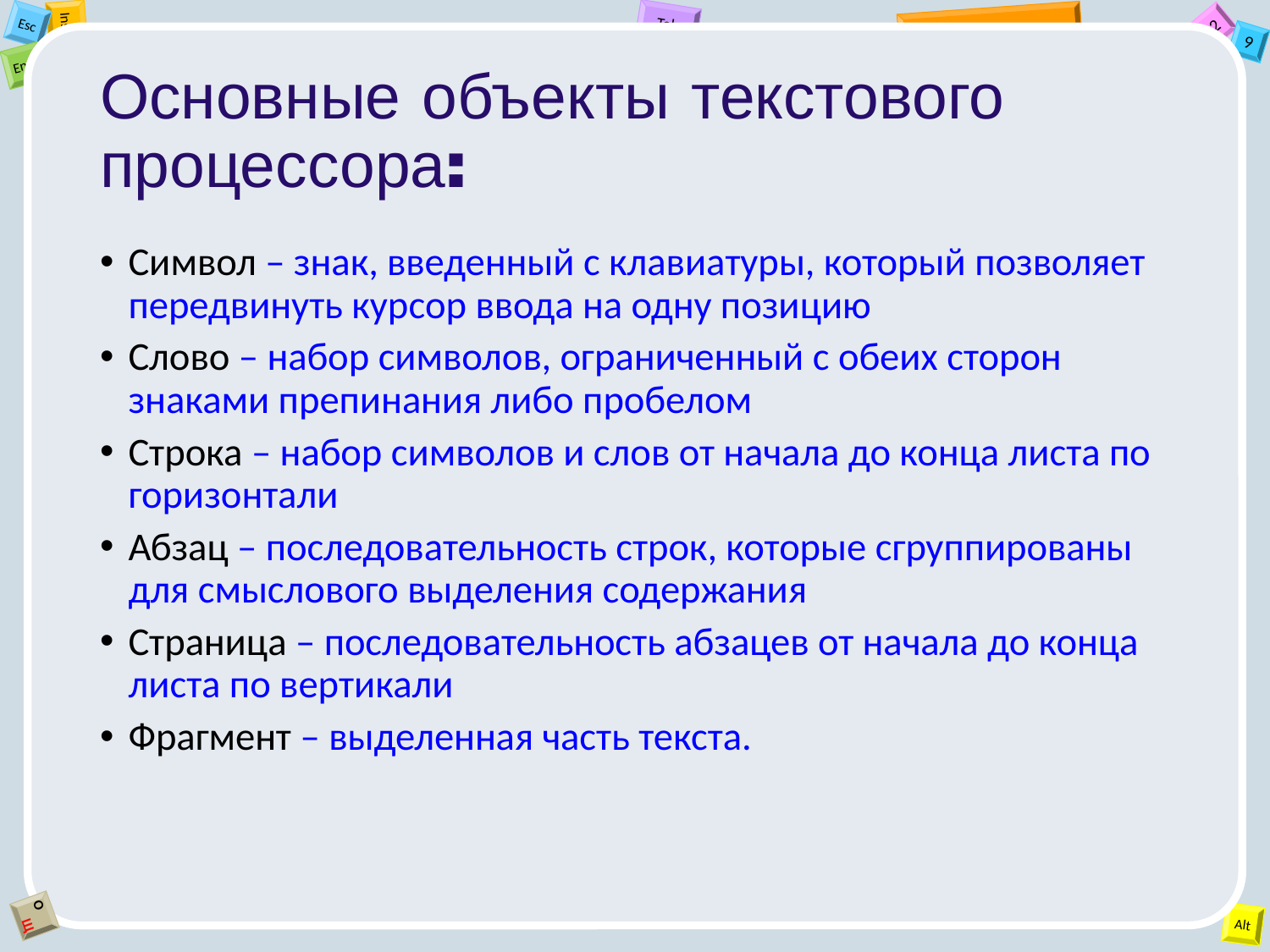

# Основные объекты текстового процессора:
Символ – знак, введенный с клавиатуры, который позволяет передвинуть курсор ввода на одну позицию
Слово – набор символов, ограниченный с обеих сторон знаками препинания либо пробелом
Строка – набор символов и слов от начала до конца листа по горизонтали
Абзац – последовательность строк, которые сгруппированы для смыслового выделения содержания
Страница – последовательность абзацев от начала до конца листа по вертикали
Фрагмент – выделенная часть текста.